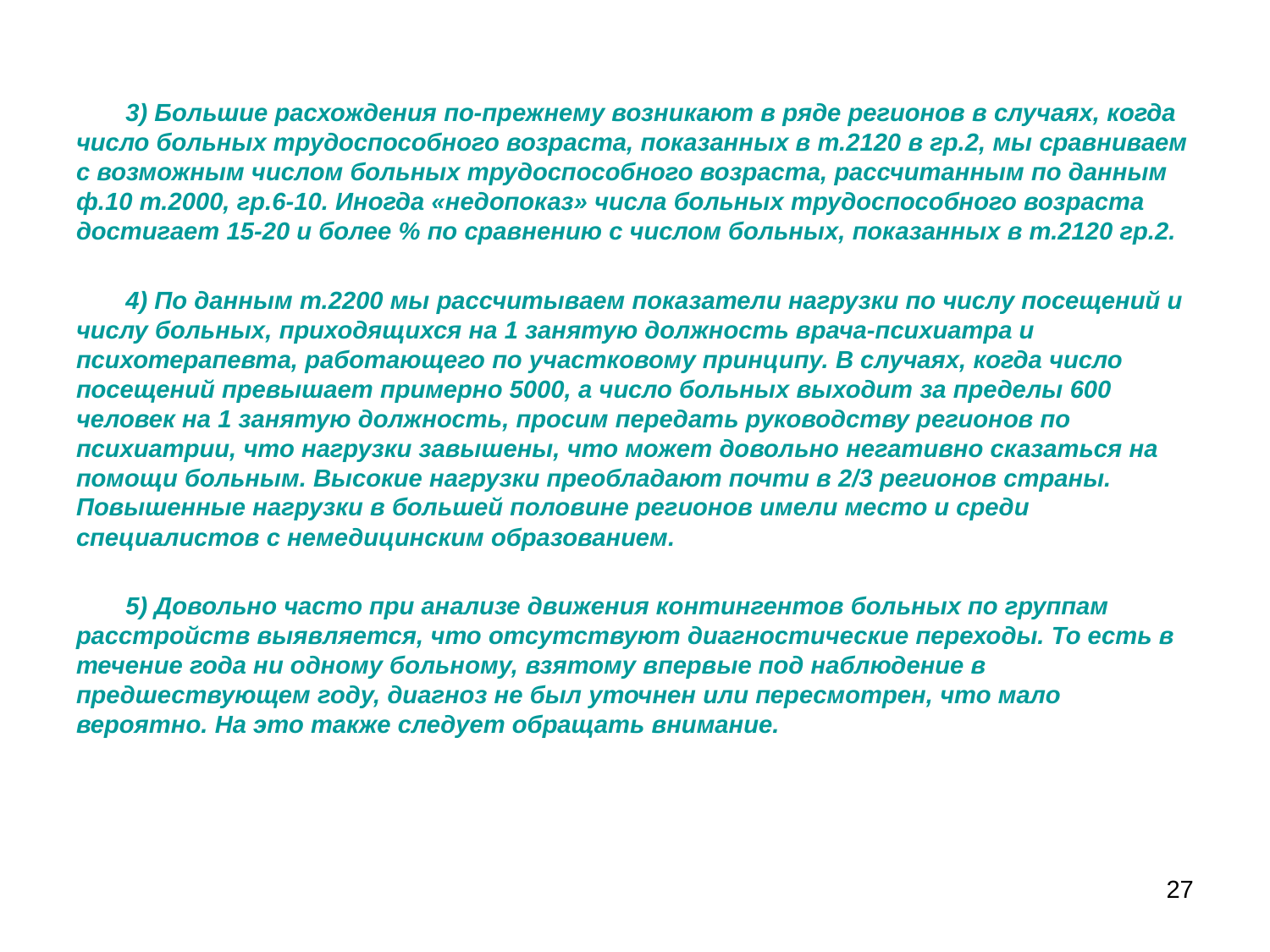

3) Большие расхождения по-прежнему возникают в ряде регионов в случаях, когда число больных трудоспособного возраста, показанных в т.2120 в гр.2, мы сравниваем с возможным числом больных трудоспособного возраста, рассчитанным по данным ф.10 т.2000, гр.6-10. Иногда «недопоказ» числа больных трудоспособного возраста достигает 15-20 и более % по сравнению с числом больных, показанных в т.2120 гр.2.

4) По данным т.2200 мы рассчитываем показатели нагрузки по числу посещений и числу больных, приходящихся на 1 занятую должность врача-психиатра и психотерапевта, работающего по участковому принципу. В случаях, когда число посещений превышает примерно 5000, а число больных выходит за пределы 600 человек на 1 занятую должность, просим передать руководству регионов по психиатрии, что нагрузки завышены, что может довольно негативно сказаться на помощи больным. Высокие нагрузки преобладают почти в 2/3 регионов страны. Повышенные нагрузки в большей половине регионов имели место и среди специалистов с немедицинским образованием.

5) Довольно часто при анализе движения контингентов больных по группам расстройств выявляется, что отсутствуют диагностические переходы. То есть в течение года ни одному больному, взятому впервые под наблюдение в предшествующем году, диагноз не был уточнен или пересмотрен, что мало вероятно. На это также следует обращать внимание.
27